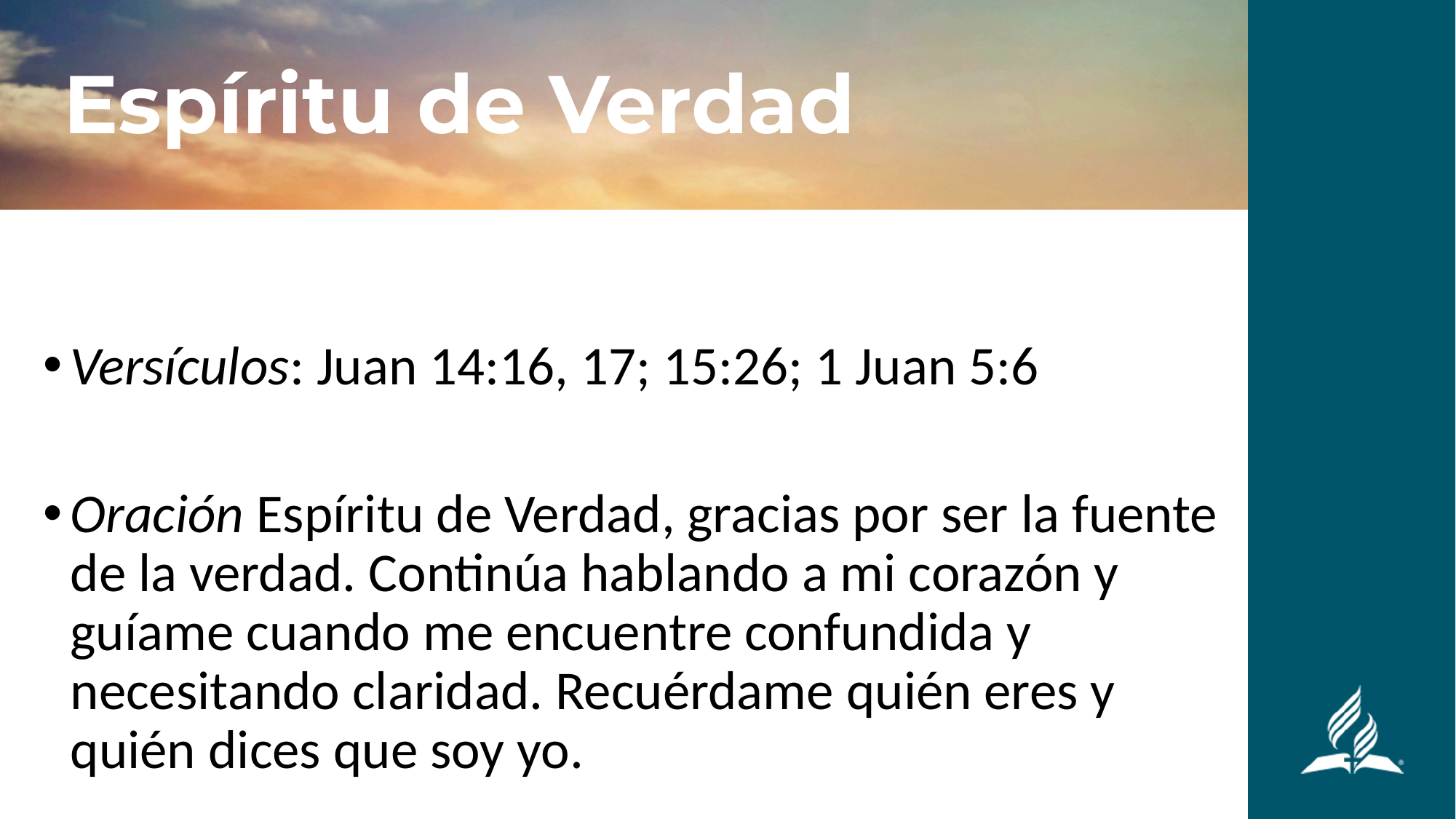

Espíritu de Verdad

Versículos: Juan 14:16, 17; 15:26; 1 Juan 5:6

Oración Espíritu de Verdad, gracias por ser la fuente de la verdad. Continúa hablando a mi corazón y guíame cuando me encuentre confundida y necesitando claridad. Recuérdame quién eres y quién dices que soy yo.